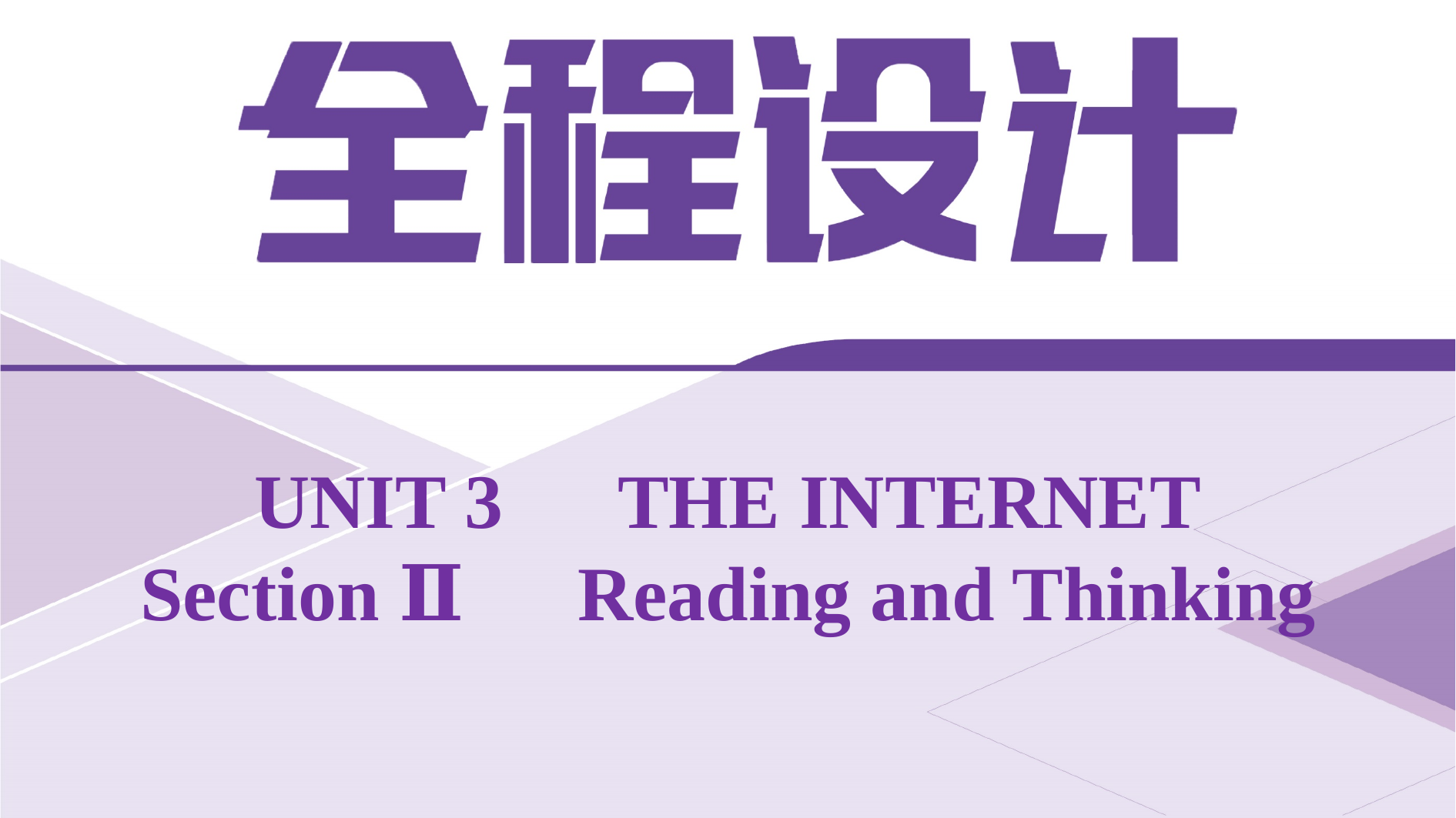

UNIT 3　THE INTERNET
Section Ⅱ　Reading and Thinking